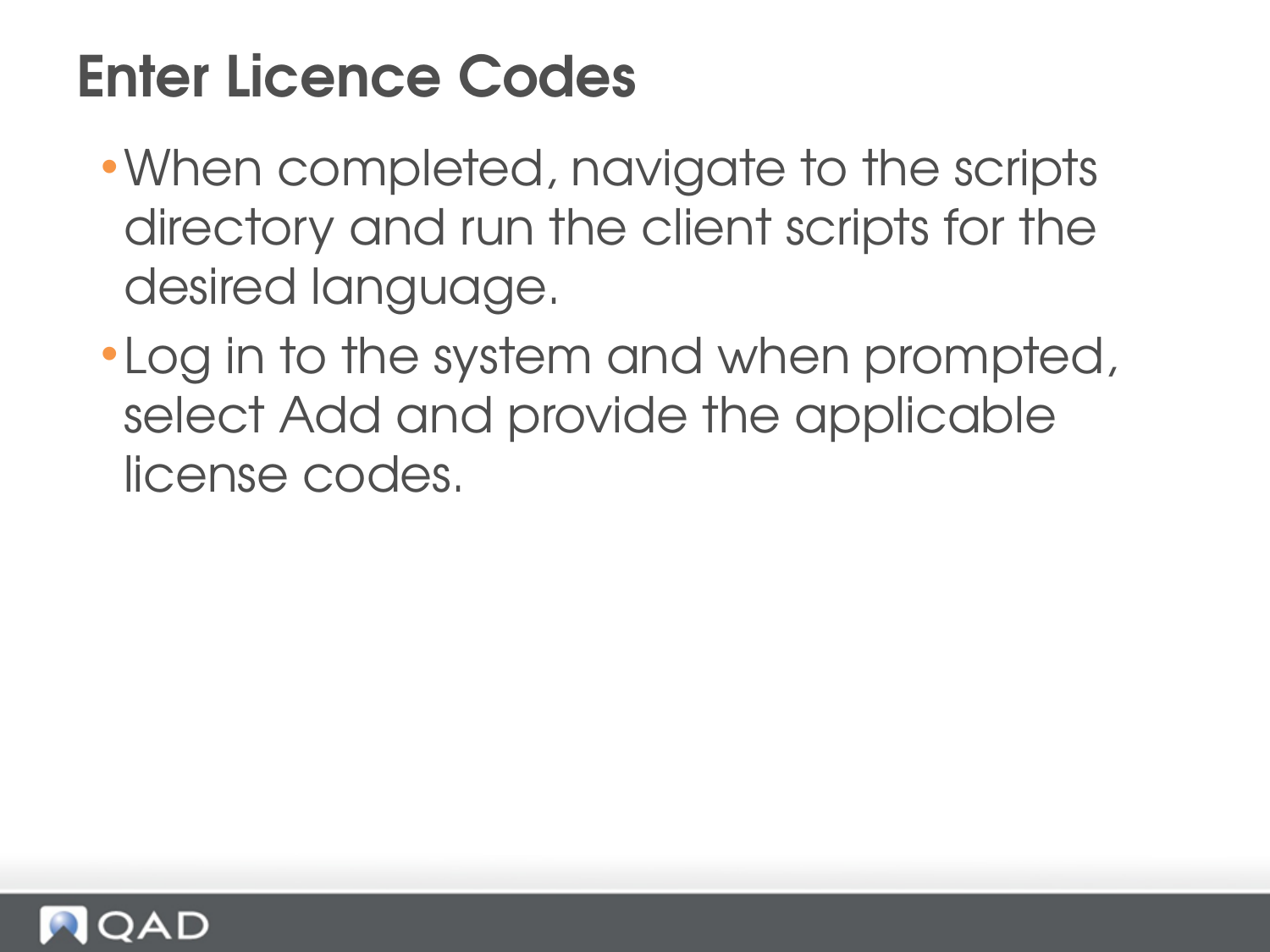

# Enter Licence Codes
When completed, navigate to the scripts directory and run the client scripts for the desired language.
Log in to the system and when prompted, select Add and provide the applicable license codes.